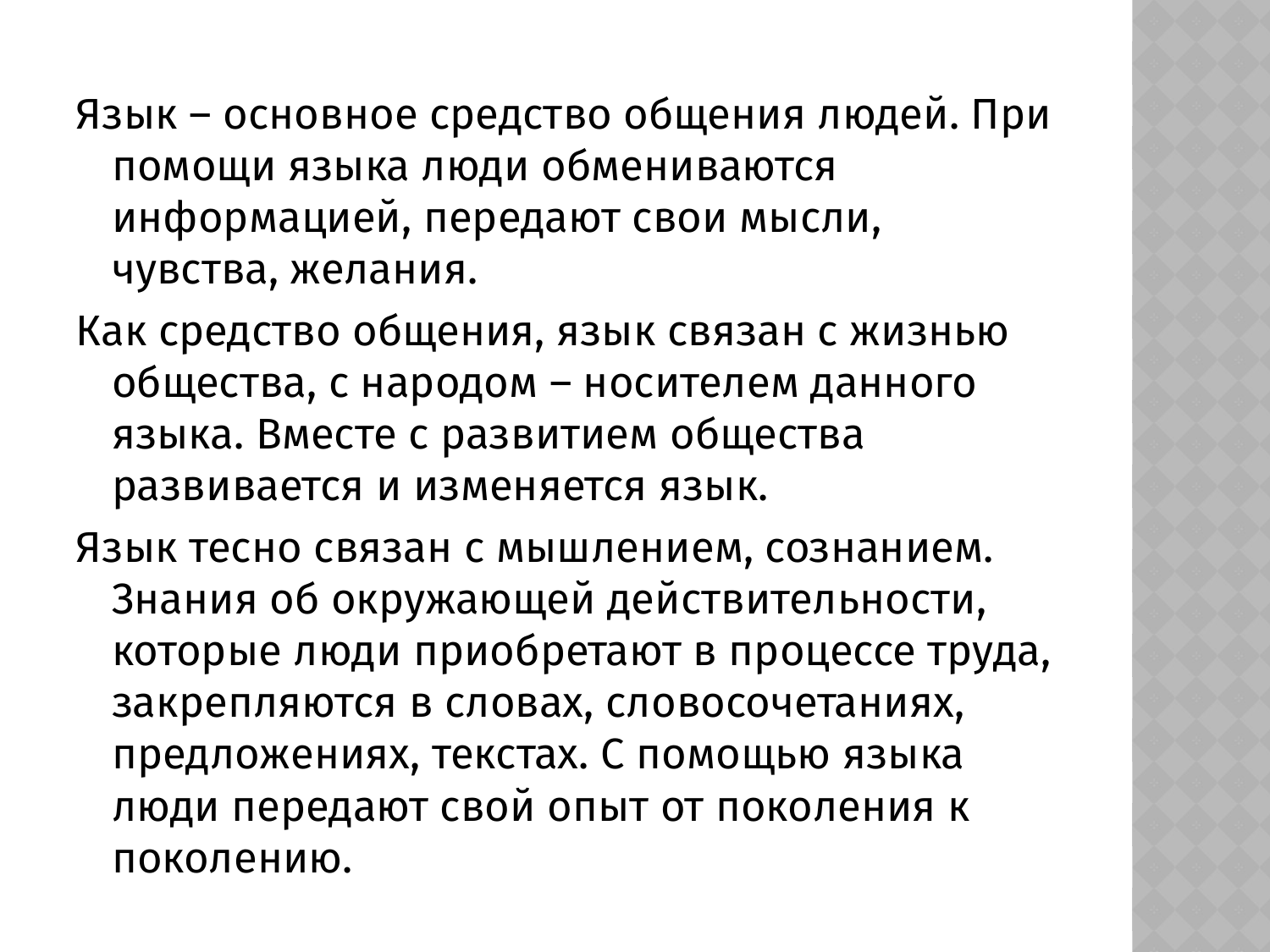

Язык – основное средство общения людей. При помощи языка люди обмениваются информацией, передают свои мысли, чувства, желания.
Как средство общения, язык связан с жизнью общества, с народом – носителем данного языка. Вместе с развитием общества развивается и изменяется язык.
Язык тесно связан с мышлением, сознанием. Знания об окружающей действительности, которые люди приобретают в процессе труда, закрепляются в словах, словосочетаниях, предложениях, текстах. С помощью языка люди передают свой опыт от поколения к поколению.